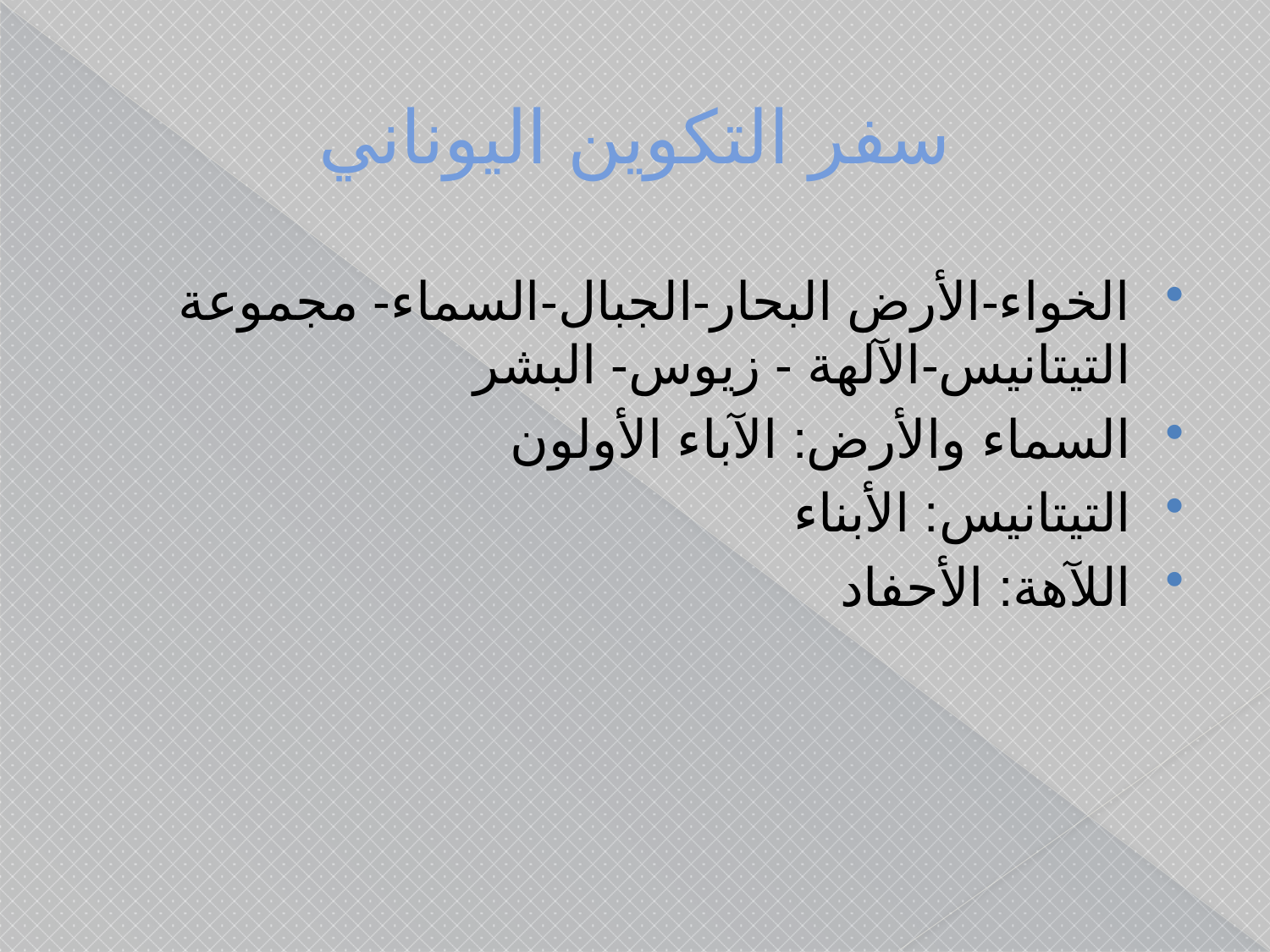

# سفر التكوين اليوناني
الخواء-الأرض البحار-الجبال-السماء- مجموعة التيتانيس-الآلهة - زيوس- البشر
السماء والأرض: الآباء الأولون
التيتانيس: الأبناء
اللآهة: الأحفاد